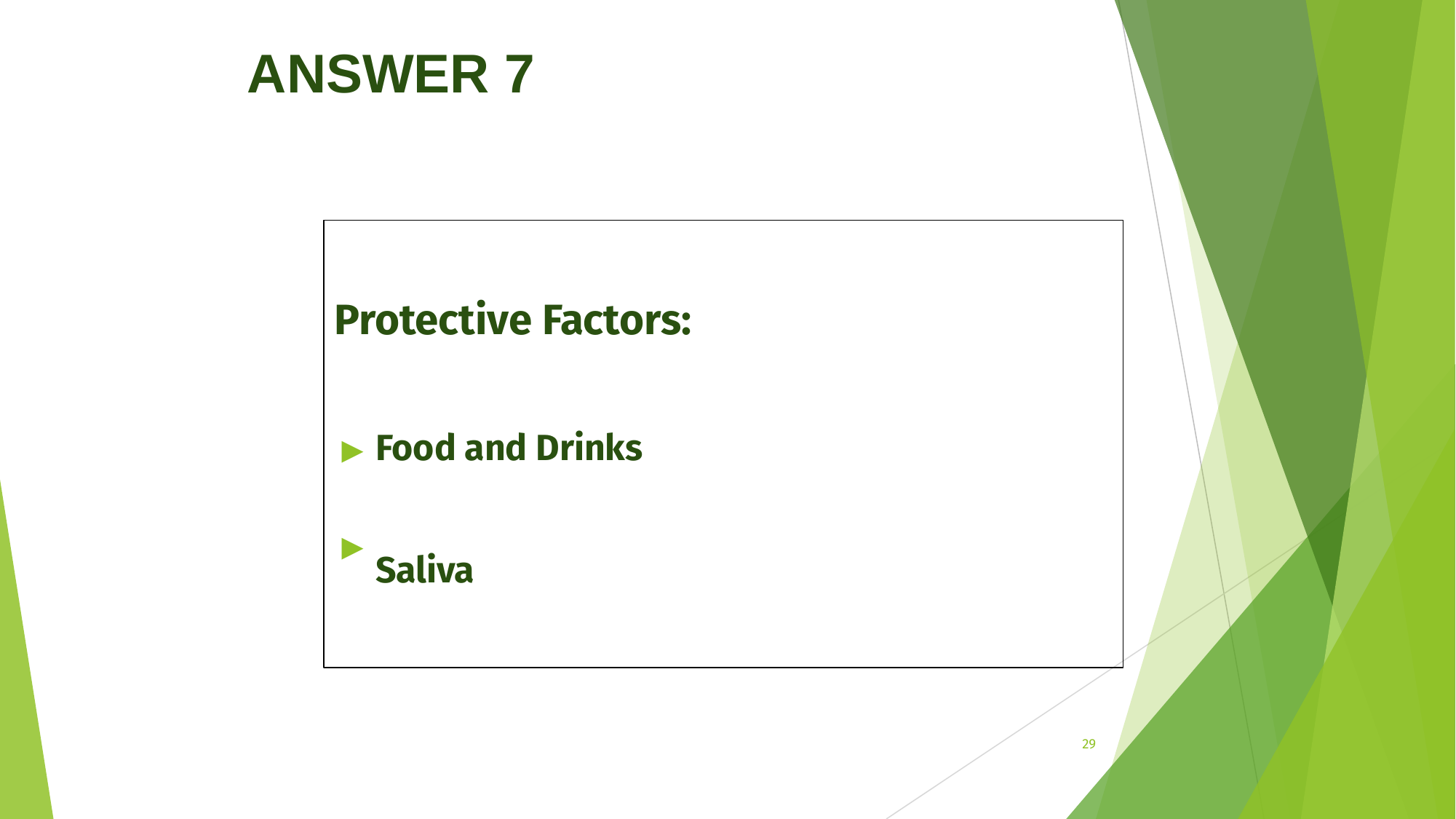

# ANSWER 7

Protective Factors:

Food and Drinks
Saliva

29